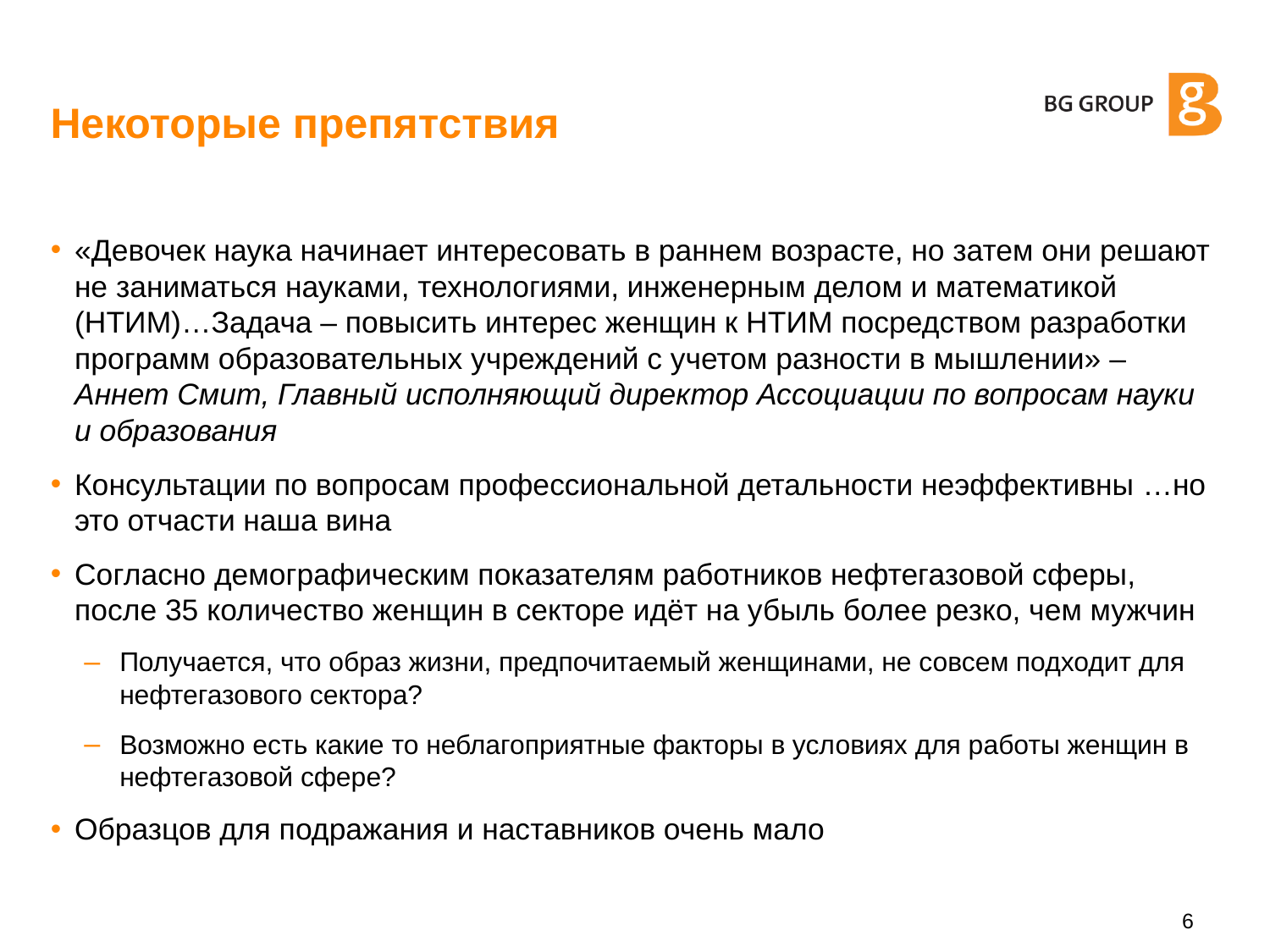

# Некоторые препятствия
«Девочек наука начинает интересовать в раннем возрасте, но затем они решают не заниматься науками, технологиями, инженерным делом и математикой (НТИМ)…Задача – повысить интерес женщин к НТИМ посредством разработки программ образовательных учреждений с учетом разности в мышлении» – Аннет Смит, Главный исполняющий директор Ассоциации по вопросам науки и образования
Консультации по вопросам профессиональной детальности неэффективны …но это отчасти наша вина
Согласно демографическим показателям работников нефтегазовой сферы, после 35 количество женщин в секторе идёт на убыль более резко, чем мужчин
Получается, что образ жизни, предпочитаемый женщинами, не совсем подходит для нефтегазового сектора?
Возможно есть какие то неблагоприятные факторы в условиях для работы женщин в нефтегазовой сфере?
Образцов для подражания и наставников очень мало
6